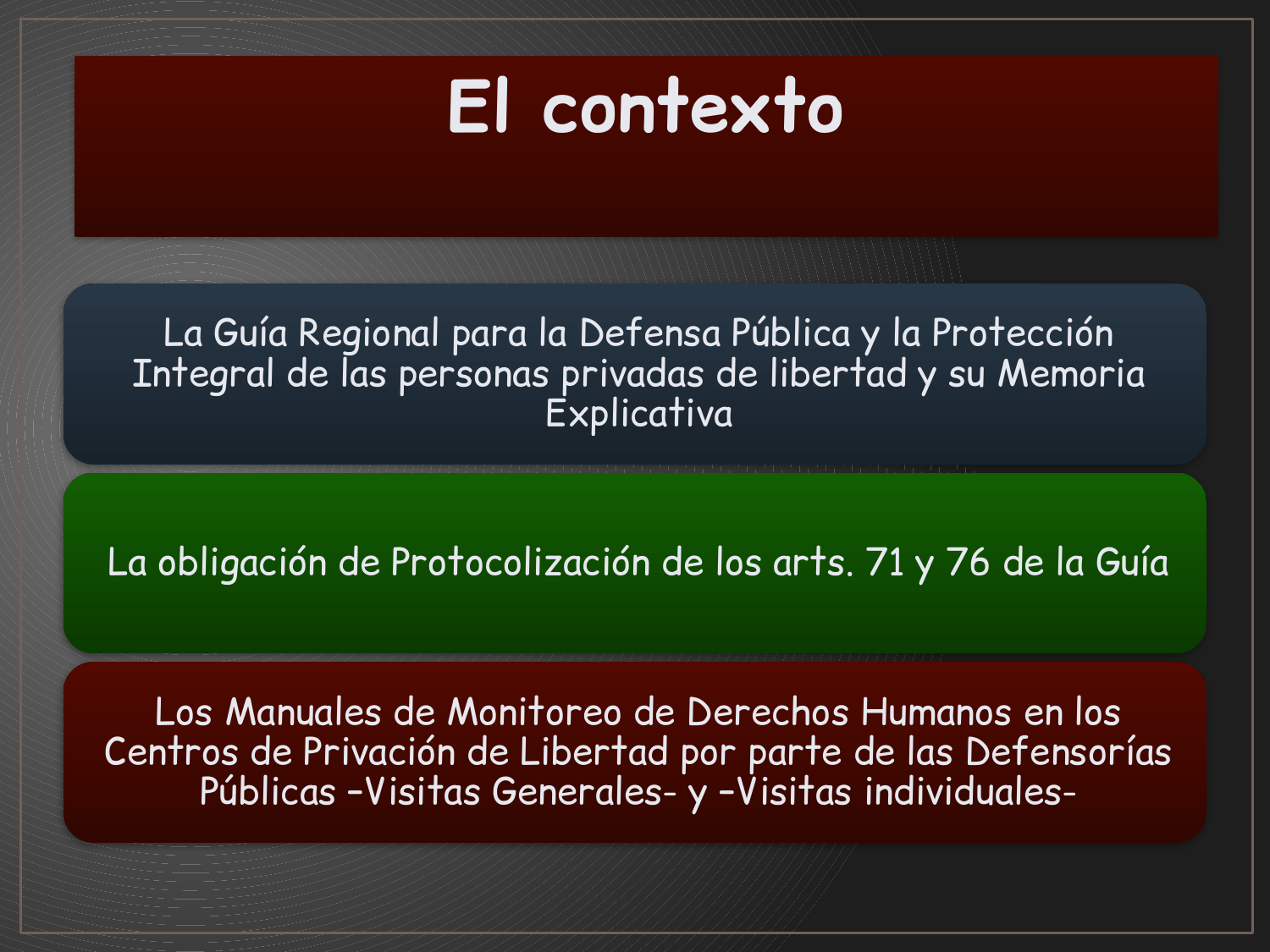

# El contexto
La Guía Regional para la Defensa Pública y la Protección Integral de las personas privadas de libertad y su Memoria Explicativa
La obligación de Protocolización de los arts. 71 y 76 de la Guía
Los Manuales de Monitoreo de Derechos Humanos en los Centros de Privación de Libertad por parte de las Defensorías Públicas –Visitas Generales- y –Visitas individuales-